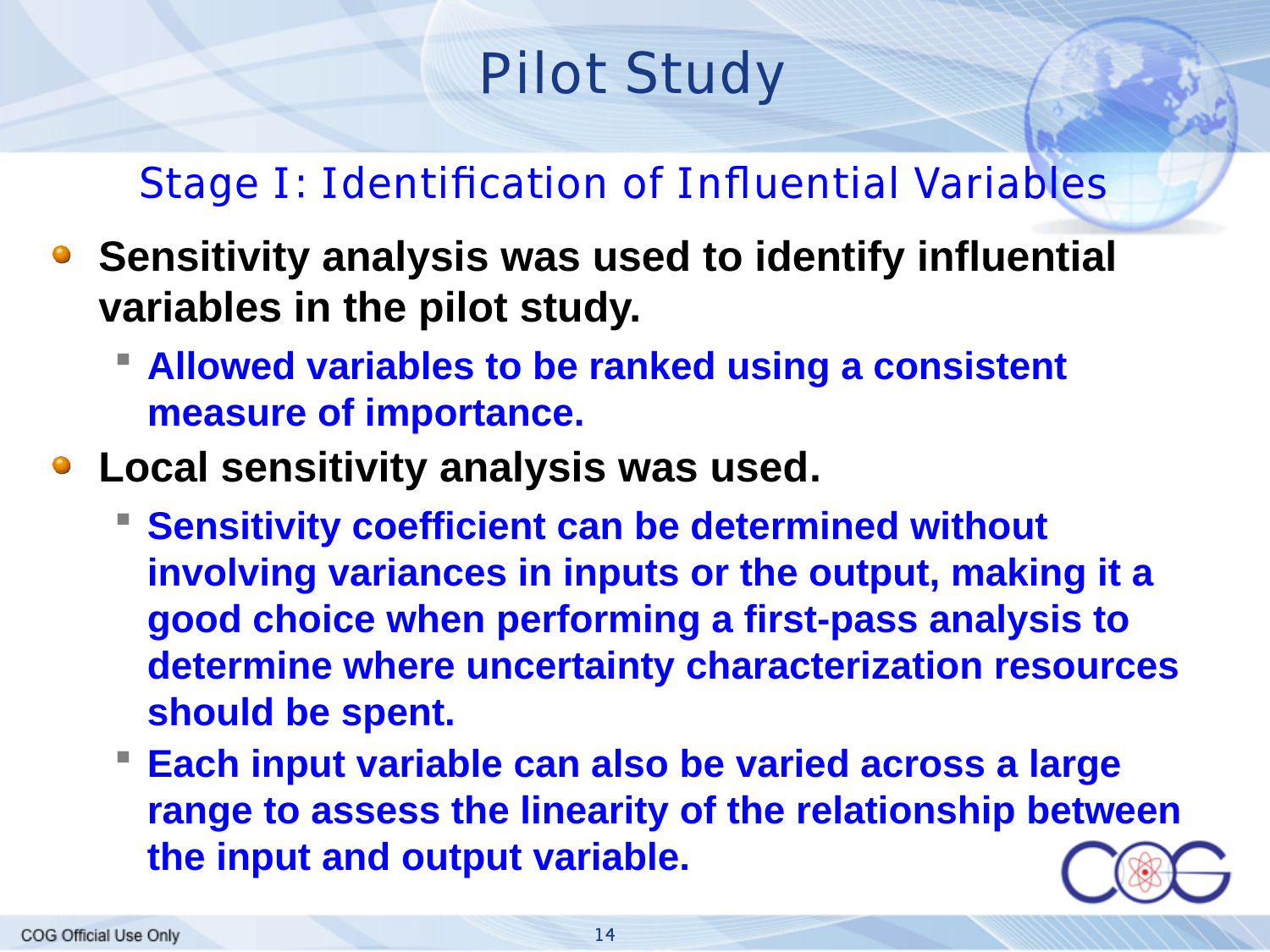

Pilot Study
Stage I: Identification of Influential Variables
Sensitivity analysis was used to identify influential variables in the pilot study.
Allowed variables to be ranked using a consistent measure of importance.
Local sensitivity analysis was used.
Sensitivity coefficient can be determined without involving variances in inputs or the output, making it a good choice when performing a first-pass analysis to determine where uncertainty characterization resources should be spent.
Each input variable can also be varied across a large range to assess the linearity of the relationship between the input and output variable.